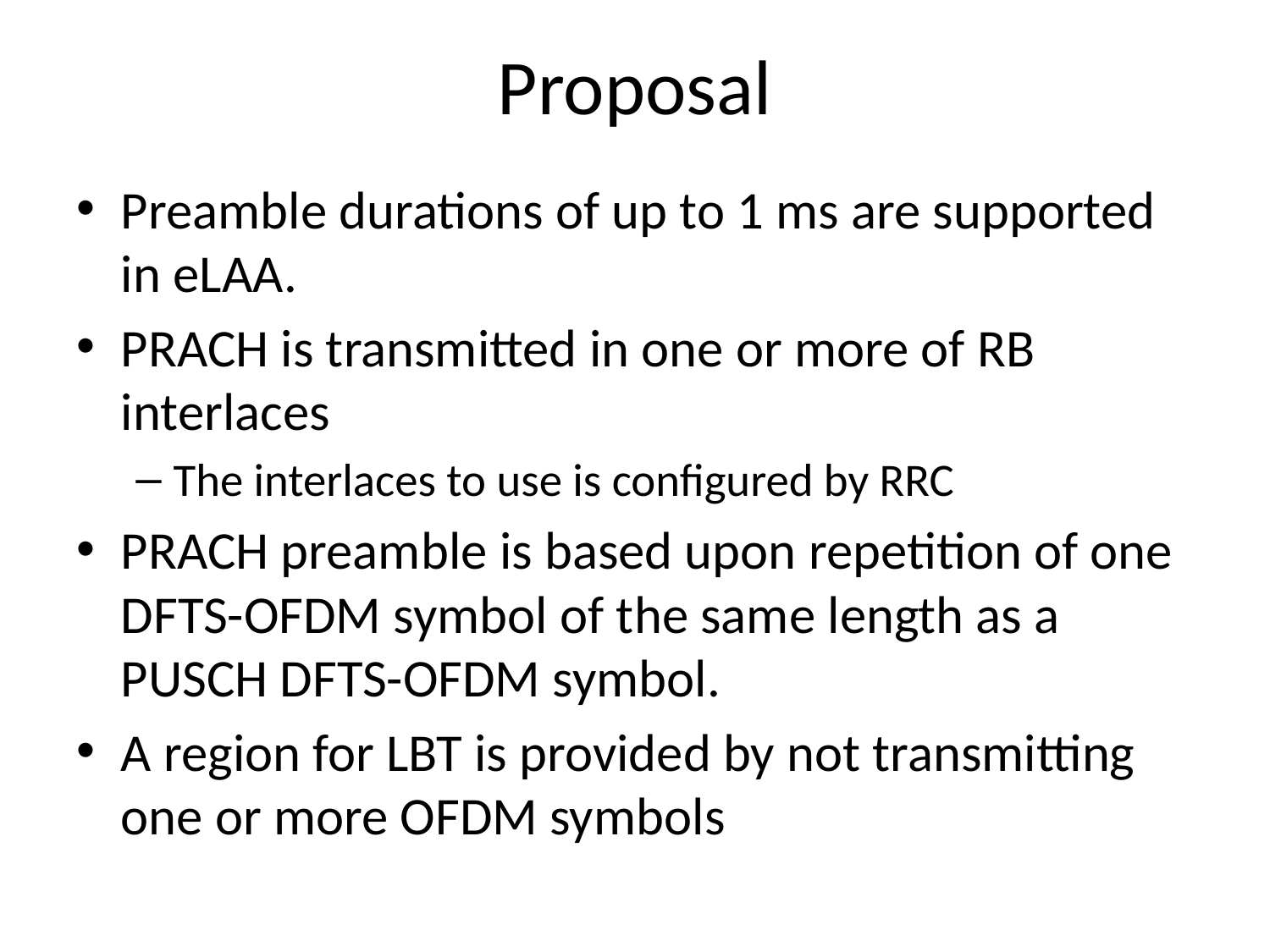

# Proposal
Preamble durations of up to 1 ms are supported in eLAA.
PRACH is transmitted in one or more of RB interlaces
The interlaces to use is configured by RRC
PRACH preamble is based upon repetition of one DFTS-OFDM symbol of the same length as a PUSCH DFTS-OFDM symbol.
A region for LBT is provided by not transmitting one or more OFDM symbols